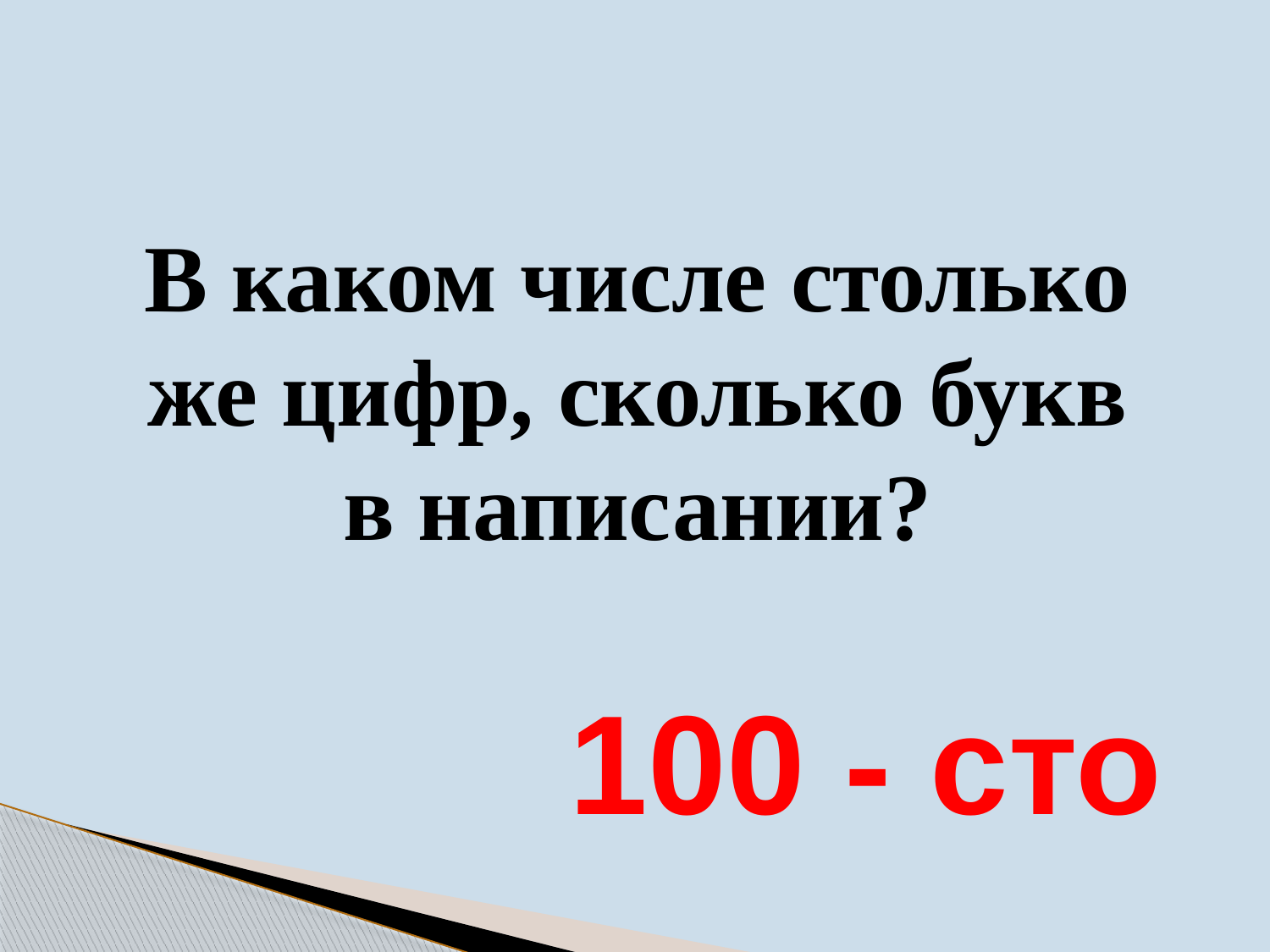

В каком числе столько же цифр, сколько букв в написании?

100 - сто